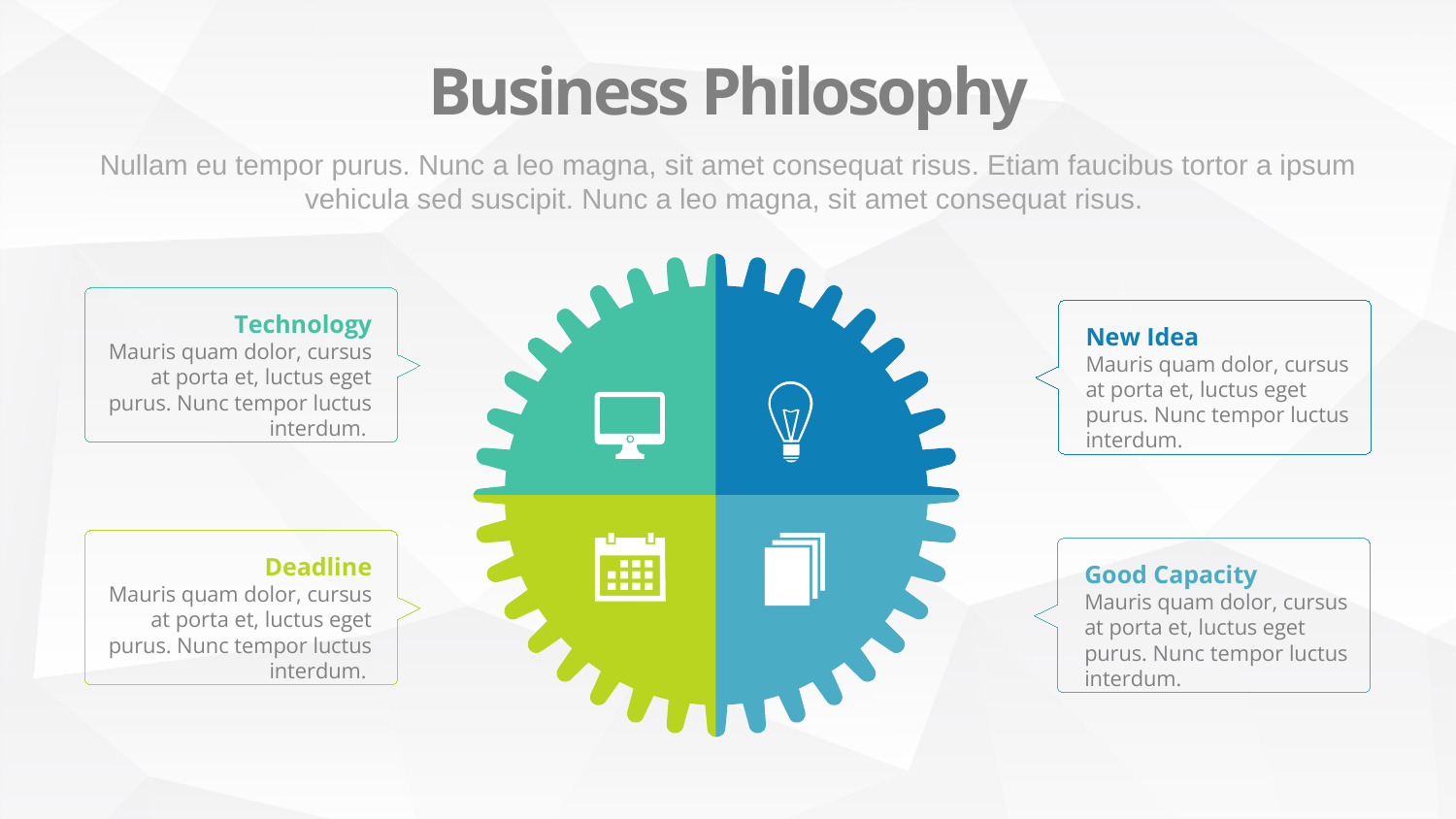

Business Philosophy
Nullam eu tempor purus. Nunc a leo magna, sit amet consequat risus. Etiam faucibus tortor a ipsum vehicula sed suscipit. Nunc a leo magna, sit amet consequat risus.

Technology
Mauris quam dolor, cursus at porta et, luctus eget purus. Nunc tempor luctus interdum.

New Idea
Mauris quam dolor, cursus at porta et, luctus eget purus. Nunc tempor luctus interdum.

Deadline
Mauris quam dolor, cursus at porta et, luctus eget purus. Nunc tempor luctus interdum.
Good Capacity
Mauris quam dolor, cursus at porta et, luctus eget purus. Nunc tempor luctus interdum.